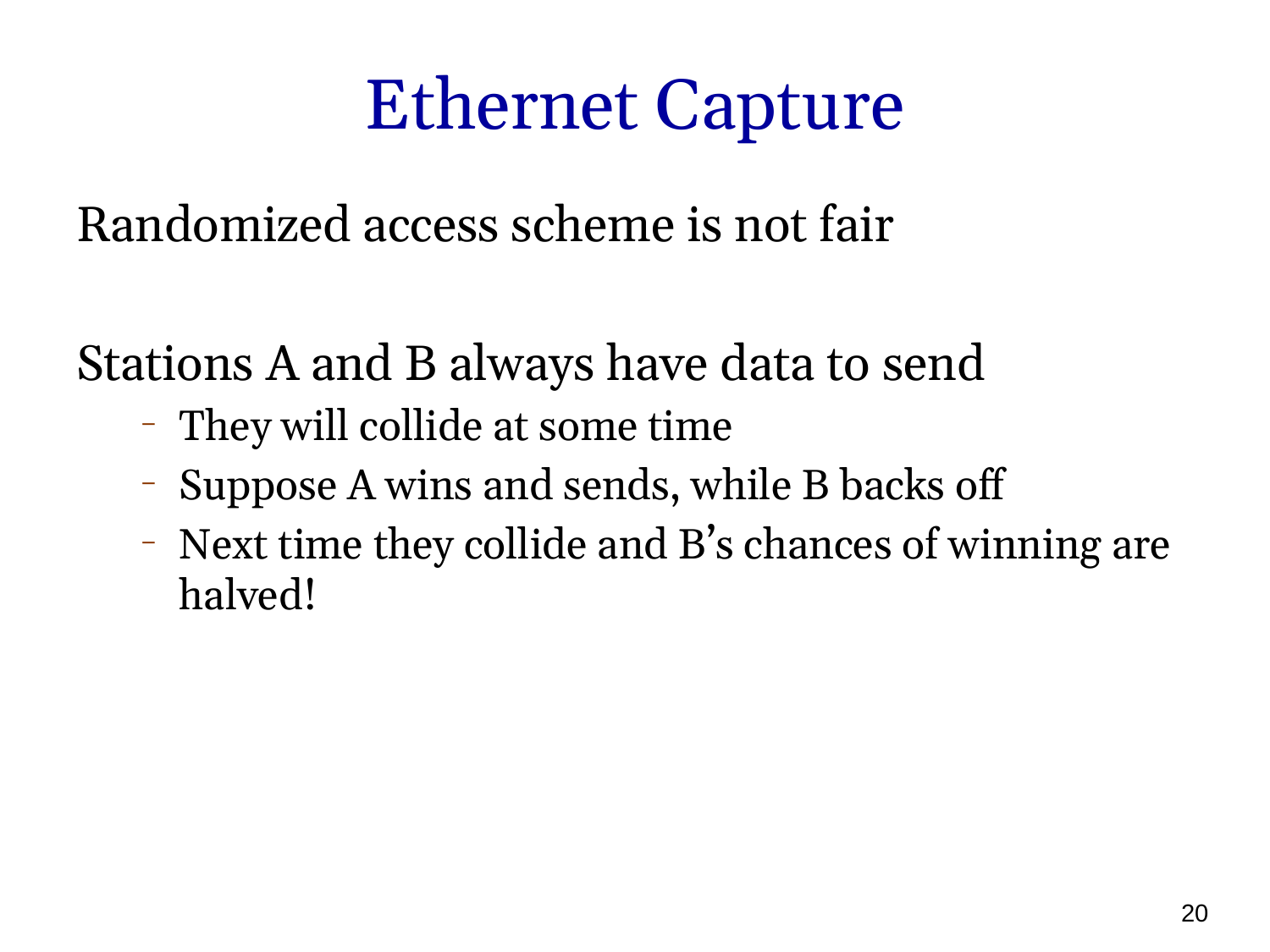

# Ethernet Capture
Randomized access scheme is not fair

Stations A and B always have data to send
They will collide at some time
Suppose A wins and sends, while B backs off
Next time they collide and B’s chances of winning are halved!

 20